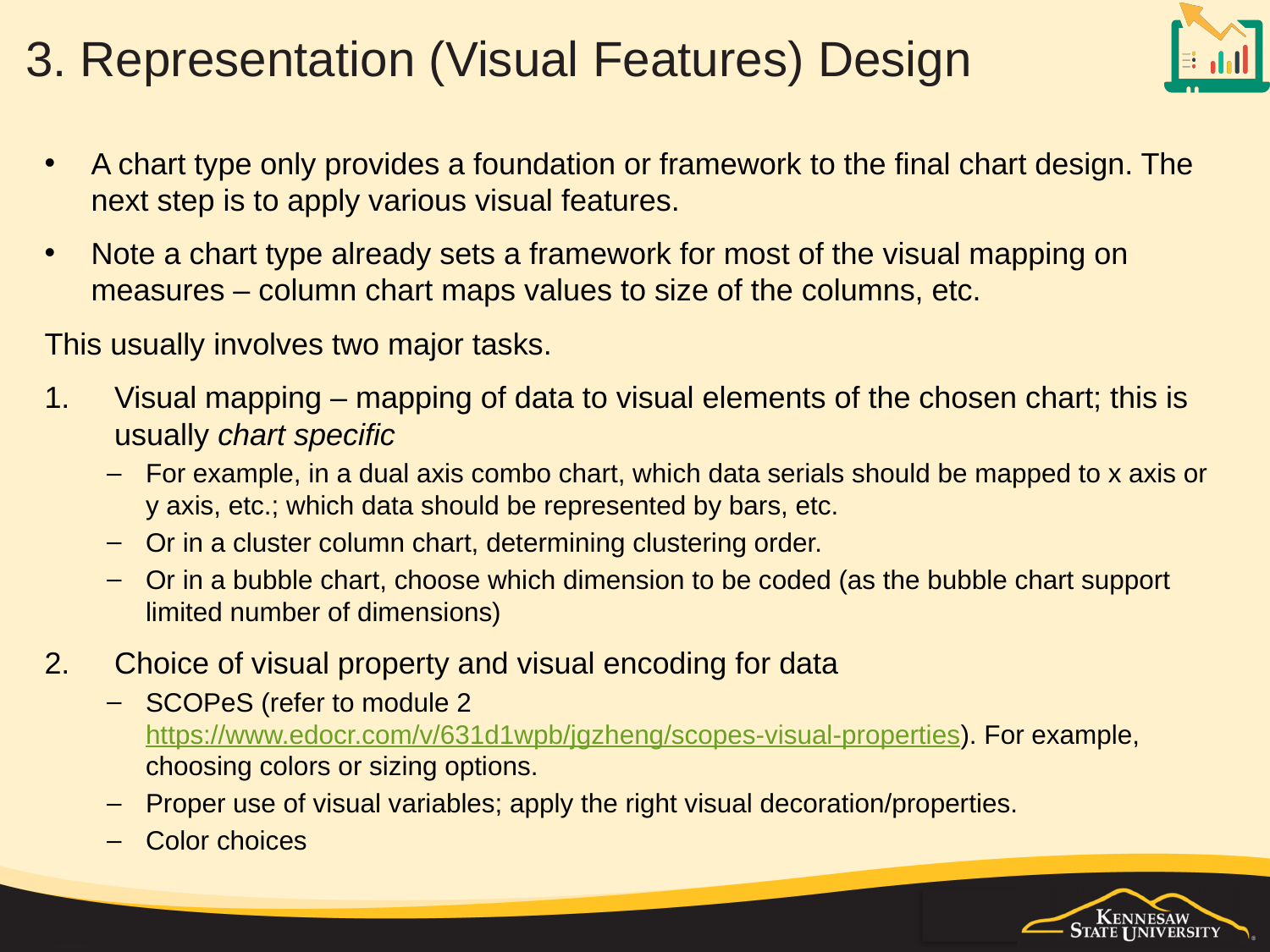

# 3. Representation (Visual Features) Design
A chart type only provides a foundation or framework to the final chart design. The next step is to apply various visual features.
Note a chart type already sets a framework for most of the visual mapping on measures – column chart maps values to size of the columns, etc.
This usually involves two major tasks.
Visual mapping – mapping of data to visual elements of the chosen chart; this is usually chart specific
For example, in a dual axis combo chart, which data serials should be mapped to x axis or y axis, etc.; which data should be represented by bars, etc.
Or in a cluster column chart, determining clustering order.
Or in a bubble chart, choose which dimension to be coded (as the bubble chart support limited number of dimensions)
Choice of visual property and visual encoding for data
SCOPeS (refer to module 2 https://www.edocr.com/v/631d1wpb/jgzheng/scopes-visual-properties). For example, choosing colors or sizing options.
Proper use of visual variables; apply the right visual decoration/properties.
Color choices